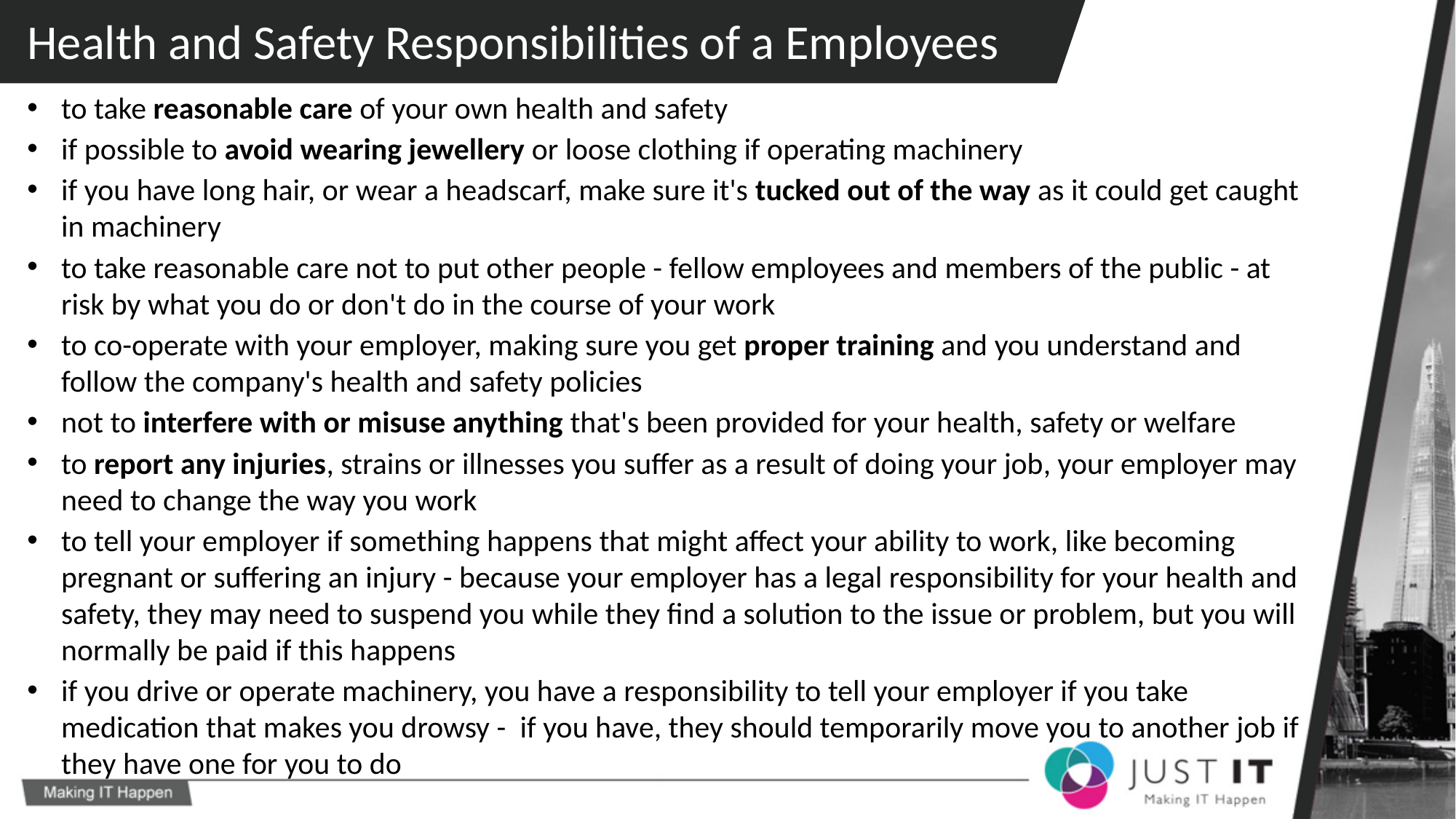

Health and Safety Responsibilities of a Employees
to take reasonable care of your own health and safety
if possible to avoid wearing jewellery or loose clothing if operating machinery
if you have long hair, or wear a headscarf, make sure it's tucked out of the way as it could get caught in machinery
to take reasonable care not to put other people - fellow employees and members of the public - at risk by what you do or don't do in the course of your work
to co-operate with your employer, making sure you get proper training and you understand and follow the company's health and safety policies
not to interfere with or misuse anything that's been provided for your health, safety or welfare
to report any injuries, strains or illnesses you suffer as a result of doing your job, your employer may need to change the way you work
to tell your employer if something happens that might affect your ability to work, like becoming pregnant or suffering an injury - because your employer has a legal responsibility for your health and safety, they may need to suspend you while they find a solution to the issue or problem, but you will normally be paid if this happens
if you drive or operate machinery, you have a responsibility to tell your employer if you take medication that makes you drowsy -  if you have, they should temporarily move you to another job if they have one for you to do